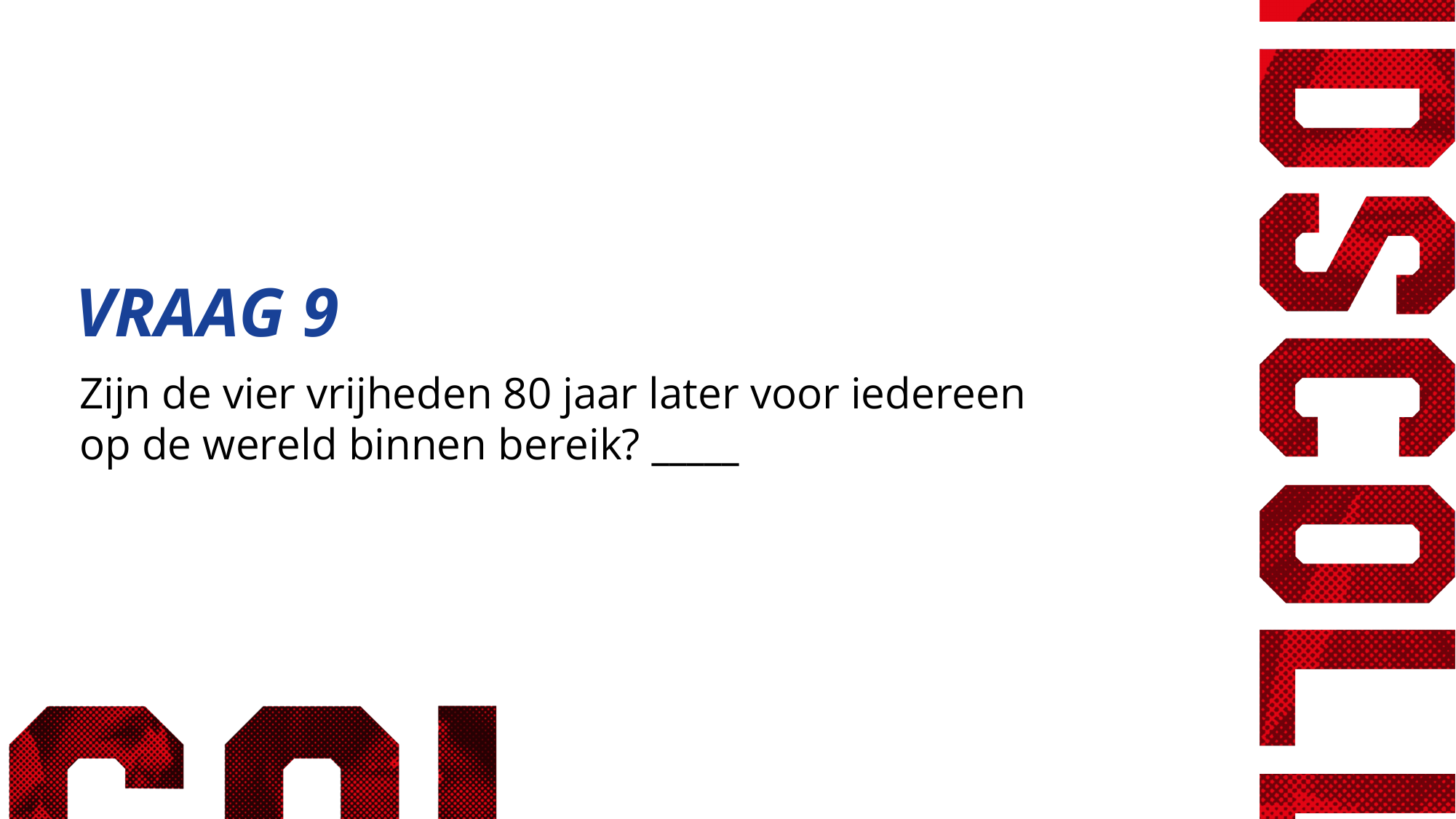

VRAAG 9
Zijn de vier vrijheden 80 jaar later voor iedereen
op de wereld binnen bereik? _____